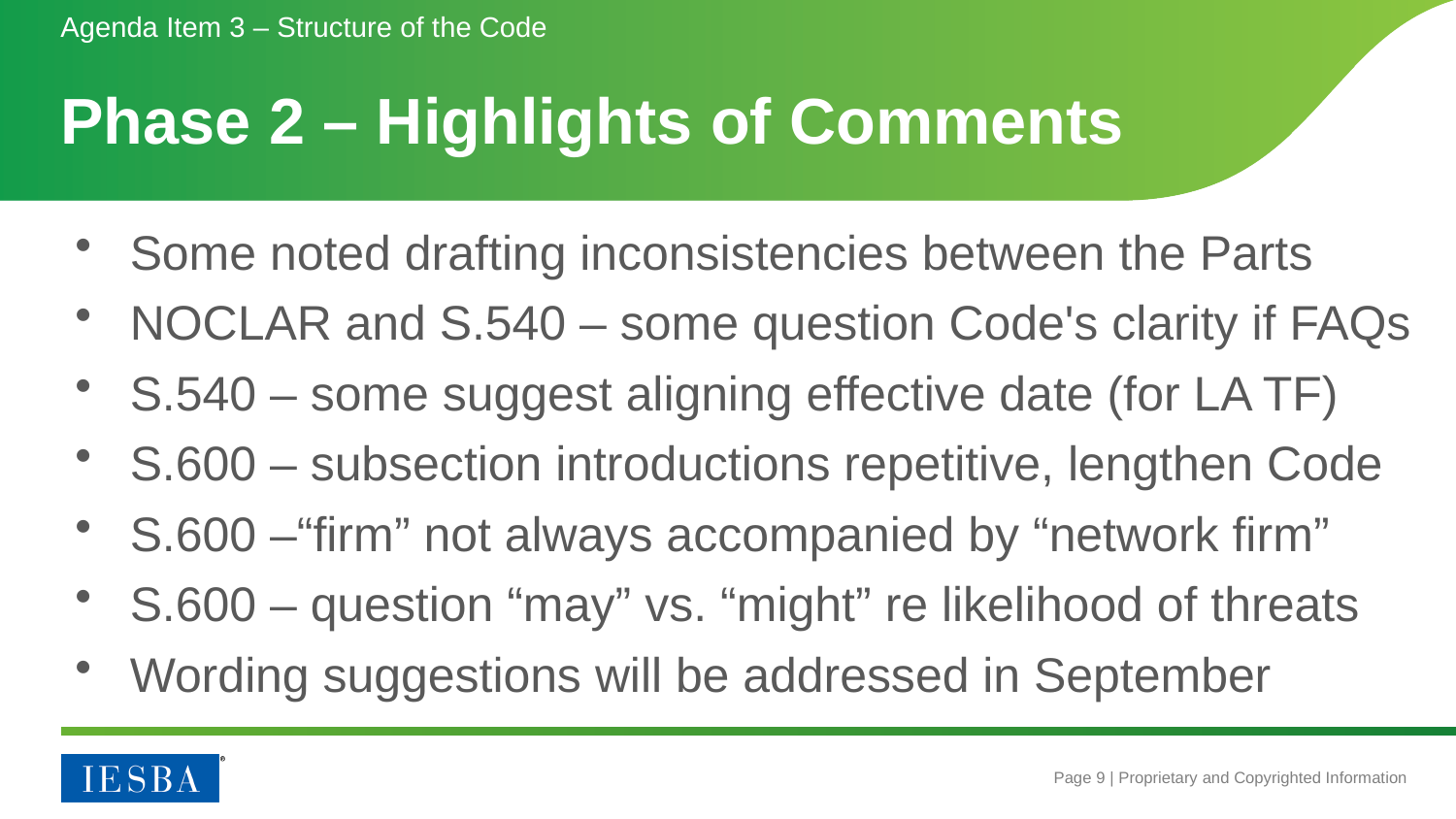

Agenda Item 3 – Structure of the Code
# Phase 2 – Highlights of Comments
Some noted drafting inconsistencies between the Parts
NOCLAR and S.540 – some question Code's clarity if FAQs
S.540 – some suggest aligning effective date (for LA TF)
S.600 – subsection introductions repetitive, lengthen Code
S.600 –“firm” not always accompanied by “network firm”
S.600 – question “may” vs. “might” re likelihood of threats
Wording suggestions will be addressed in September